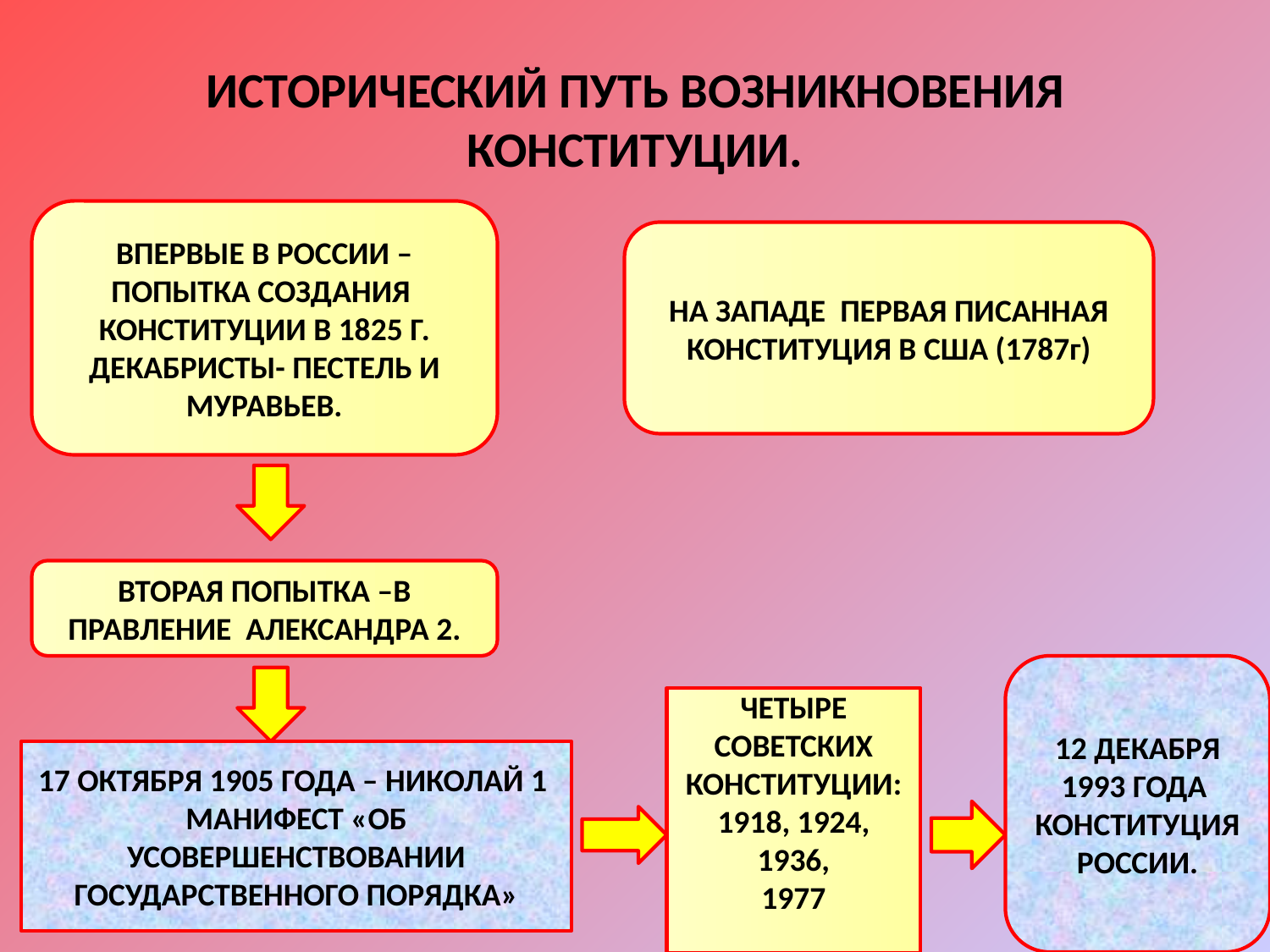

# ИСТОРИЧЕСКИЙ ПУТЬ ВОЗНИКНОВЕНИЯ КОНСТИТУЦИИ.
ВПЕРВЫЕ В РОССИИ – ПОПЫТКА СОЗДАНИЯ  КОНСТИТУЦИИ В 1825 Г. ДЕКАБРИСТЫ- ПЕСТЕЛЬ И МУРАВЬЕВ.
НА ЗАПАДЕ  ПЕРВАЯ ПИСАННАЯ КОНСТИТУЦИЯ В США (1787г)

ВТОРАЯ ПОПЫТКА –В ПРАВЛЕНИЕ  АЛЕКСАНДРА 2.
12 ДЕКАБРЯ 1993 ГОДА
КОНСТИТУЦИЯ
РОССИИ.

ЧЕТЫРЕ СОВЕТСКИХ КОНСТИТУЦИИ:
1918, 1924, 1936,
1977

17 ОКТЯБРЯ 1905 ГОДА – НИКОЛАЙ 1
МАНИФЕСТ «ОБ УСОВЕРШЕНСТВОВАНИИ ГОСУДАРСТВЕННОГО ПОРЯДКА»